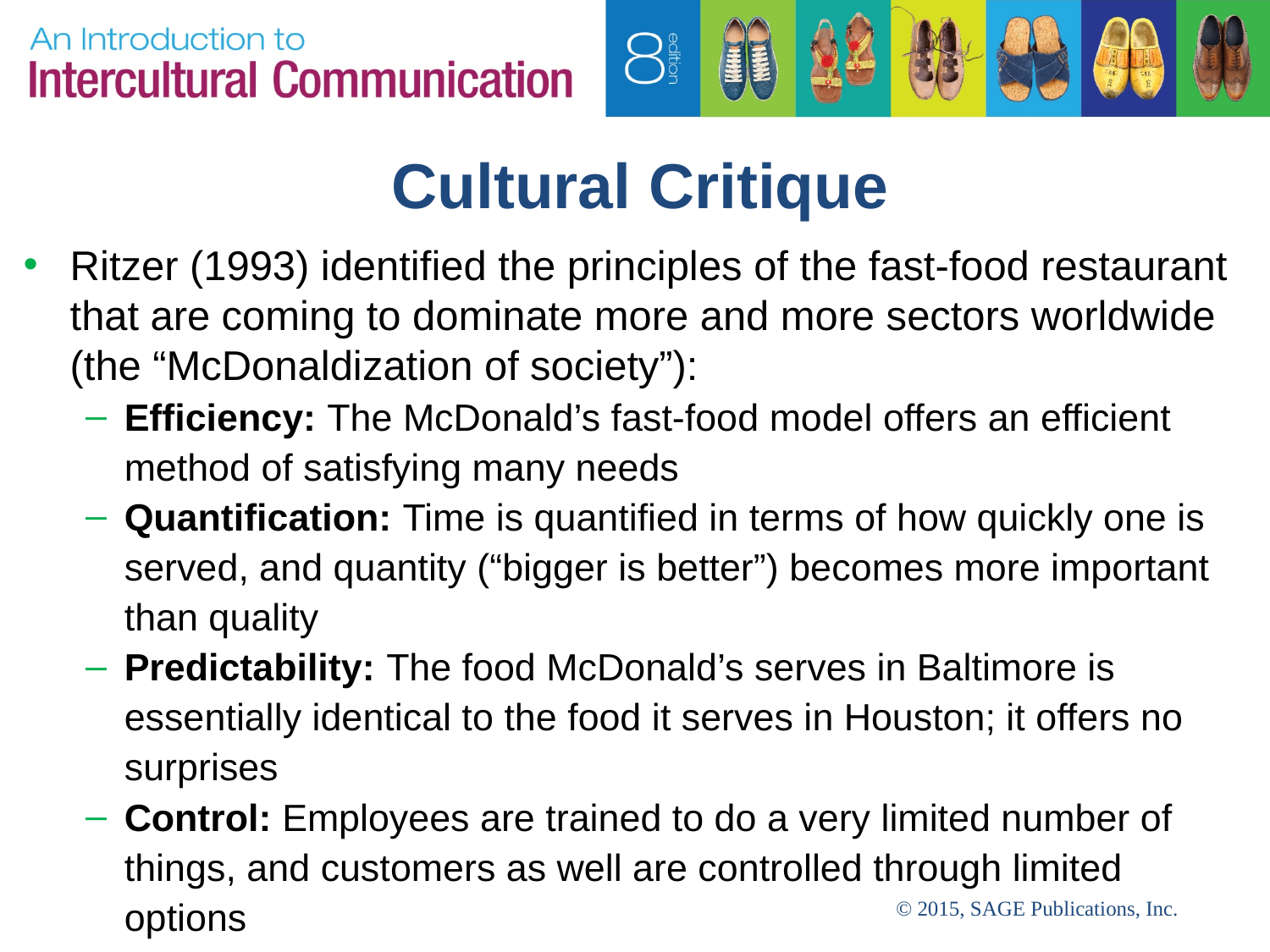

# Cultural Critique
Ritzer (1993) identified the principles of the fast-food restaurant that are coming to dominate more and more sectors worldwide (the “McDonaldization of society”):
Efficiency: The McDonald’s fast-food model offers an efficient method of satisfying many needs
Quantification: Time is quantified in terms of how quickly one is served, and quantity (“bigger is better”) becomes more important than quality
Predictability: The food McDonald’s serves in Baltimore is essentially identical to the food it serves in Houston; it offers no surprises
Control: Employees are trained to do a very limited number of things, and customers as well are controlled through limited options
© 2015, SAGE Publications, Inc.